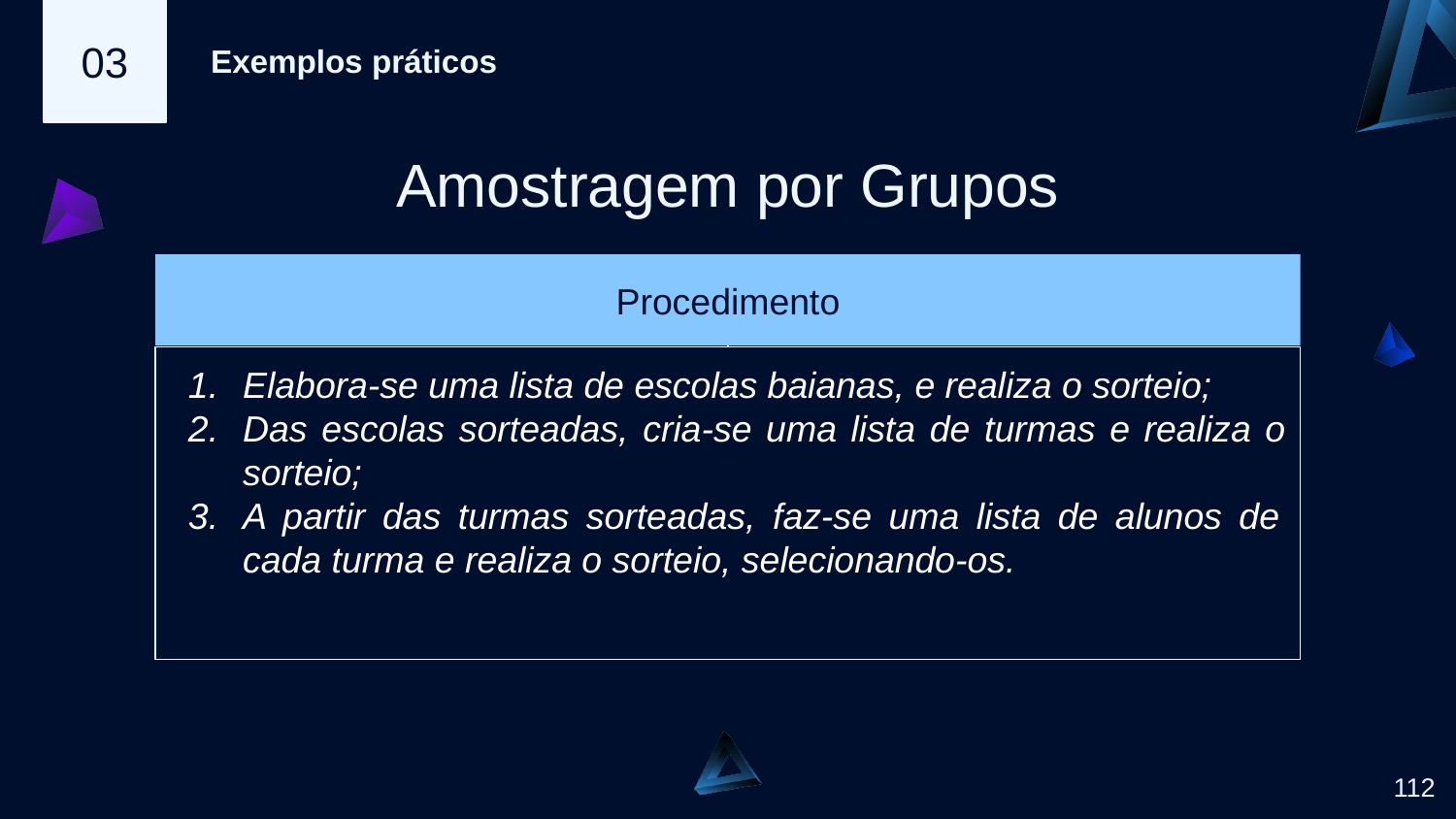

03
Exemplos práticos
Amostragem por Grupos
# Procedimento
Elabora-se uma lista de escolas baianas, e realiza o sorteio;
Das escolas sorteadas, cria-se uma lista de turmas e realiza o sorteio;
A partir das turmas sorteadas, faz-se uma lista de alunos de cada turma e realiza o sorteio, selecionando-os.

112